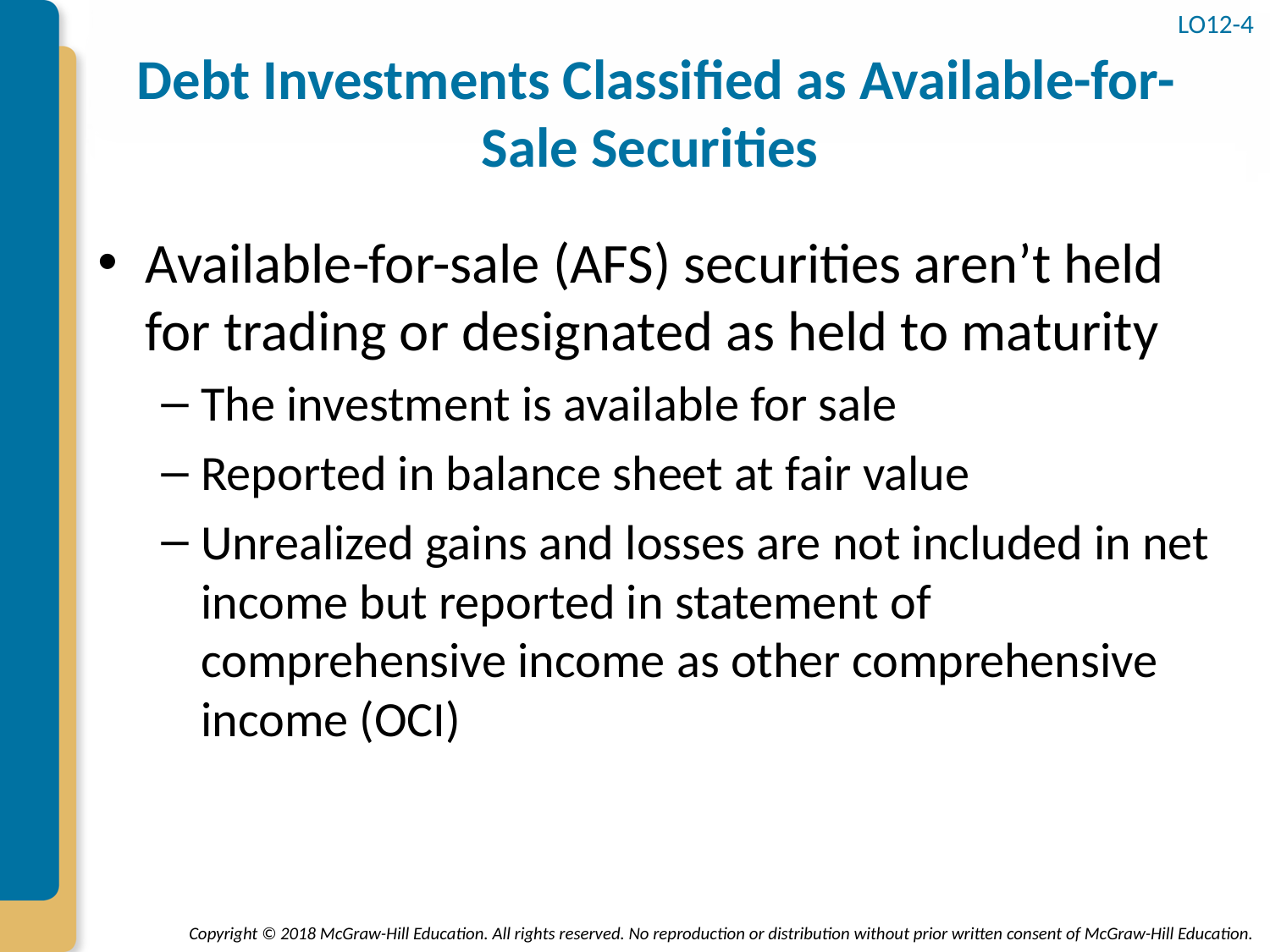

LO12-4
# Debt Investments Classified as Available-for-Sale Securities
Available-for-sale (AFS) securities aren’t held for trading or designated as held to maturity
The investment is available for sale
Reported in balance sheet at fair value
Unrealized gains and losses are not included in net income but reported in statement of comprehensive income as other comprehensive income (OCI)